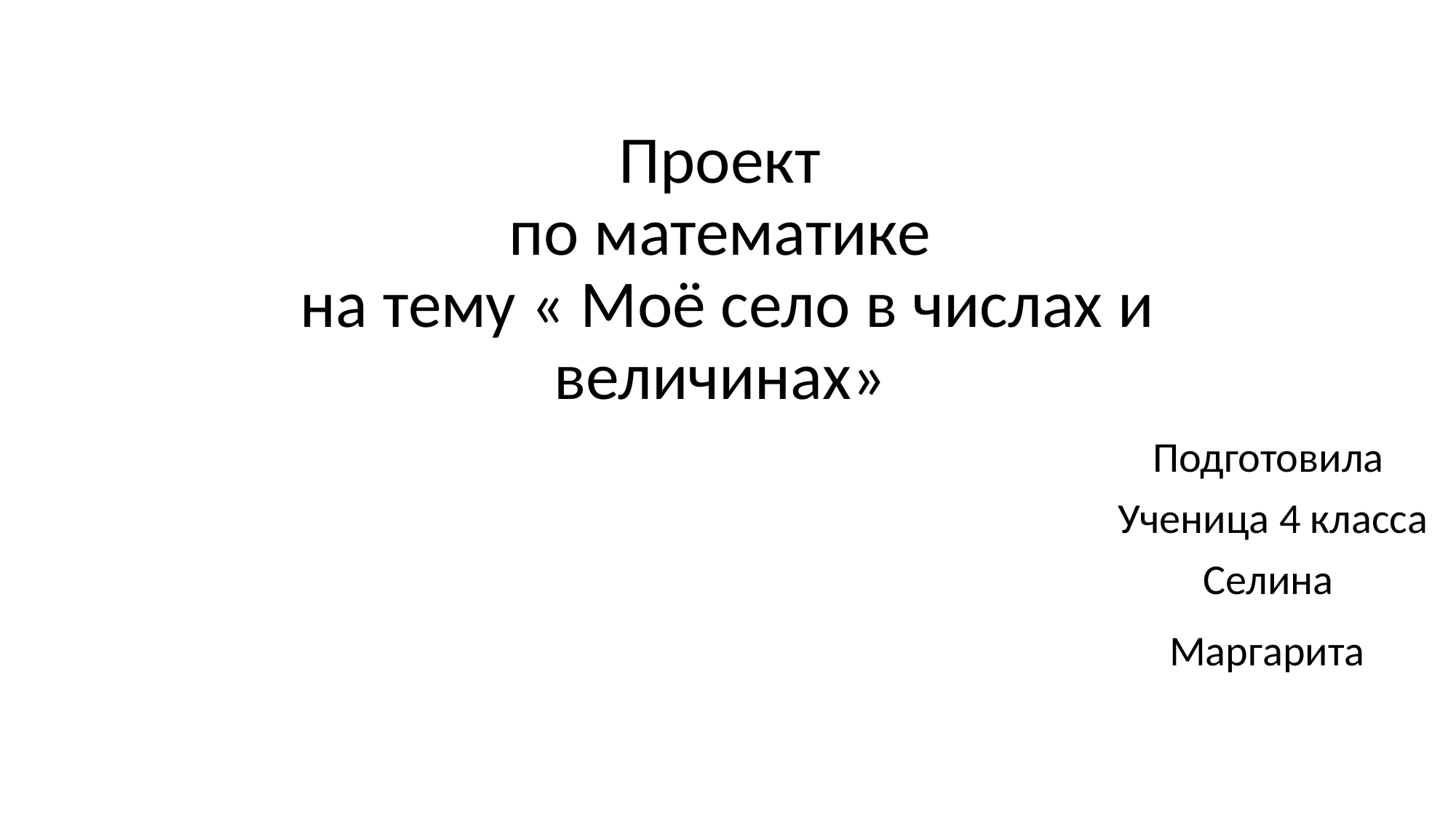

# Проект по математике на тему « Моё село в числах и величинах»
Подготовила
Ученица 4 класса
Селина
Маргарита